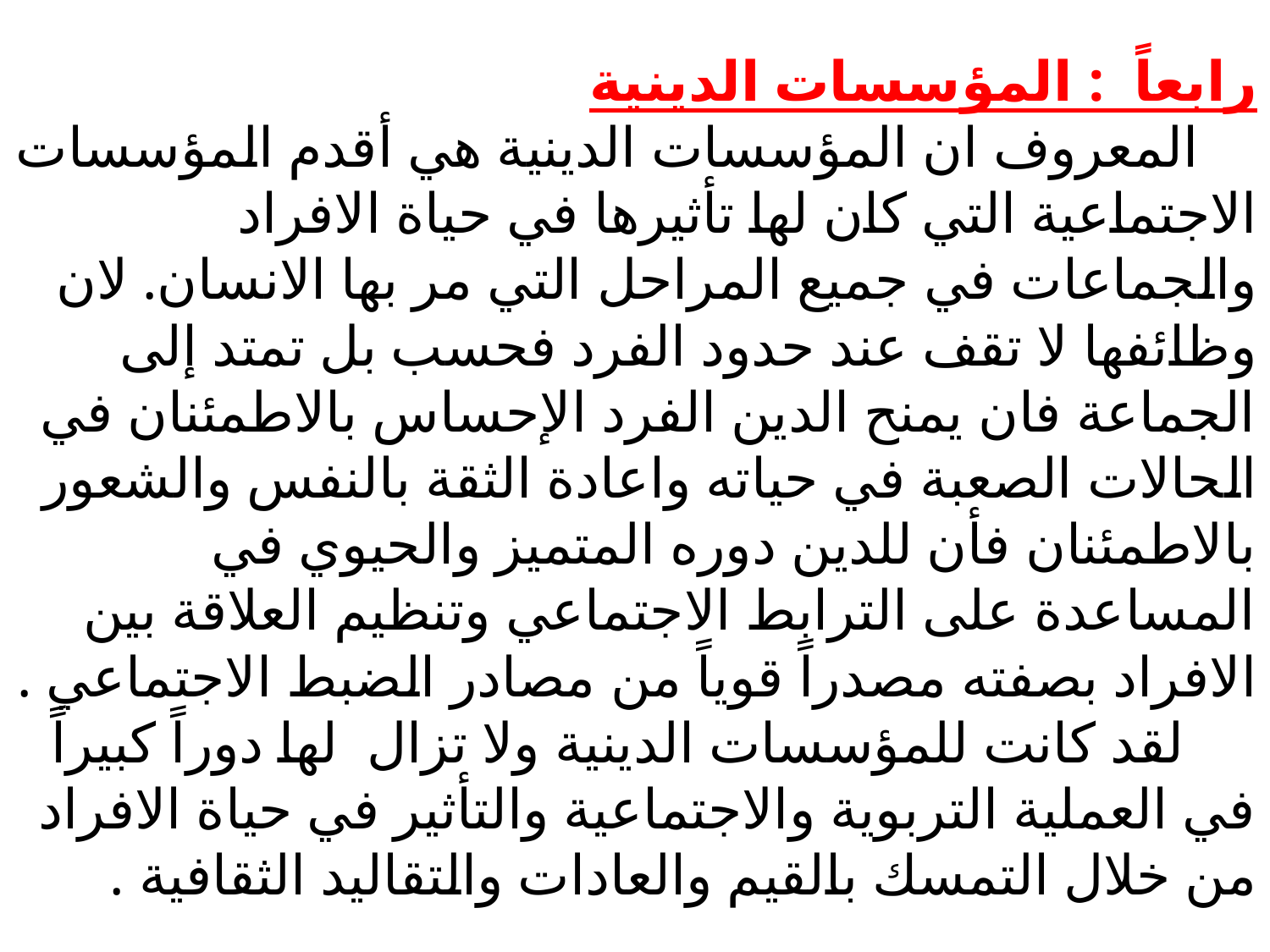

# رابعاً  : المؤسسات الدينية المعروف ان المؤسسات الدينية هي أقدم المؤسسات الاجتماعية التي كان لها تأثيرها في حياة الافراد والجماعات في جميع المراحل التي مر بها الانسان. لان وظائفها لا تقف عند حدود الفرد فحسب بل تمتد إلى الجماعة فان يمنح الدين الفرد الإحساس بالاطمئنان في الحالات الصعبة في حياته واعادة الثقة بالنفس والشعور بالاطمئنان فأن للدين دوره المتميز والحيوي في المساعدة على الترابط الاجتماعي وتنظيم العلاقة بين الافراد بصفته مصدراً قوياً من مصادر الضبط الاجتماعي . لقد كانت للمؤسسات الدينية ولا تزال  لها دوراً كبيراً في العملية التربوية والاجتماعية والتأثير في حياة الافراد من خلال التمسك بالقيم والعادات والتقاليد الثقافية .